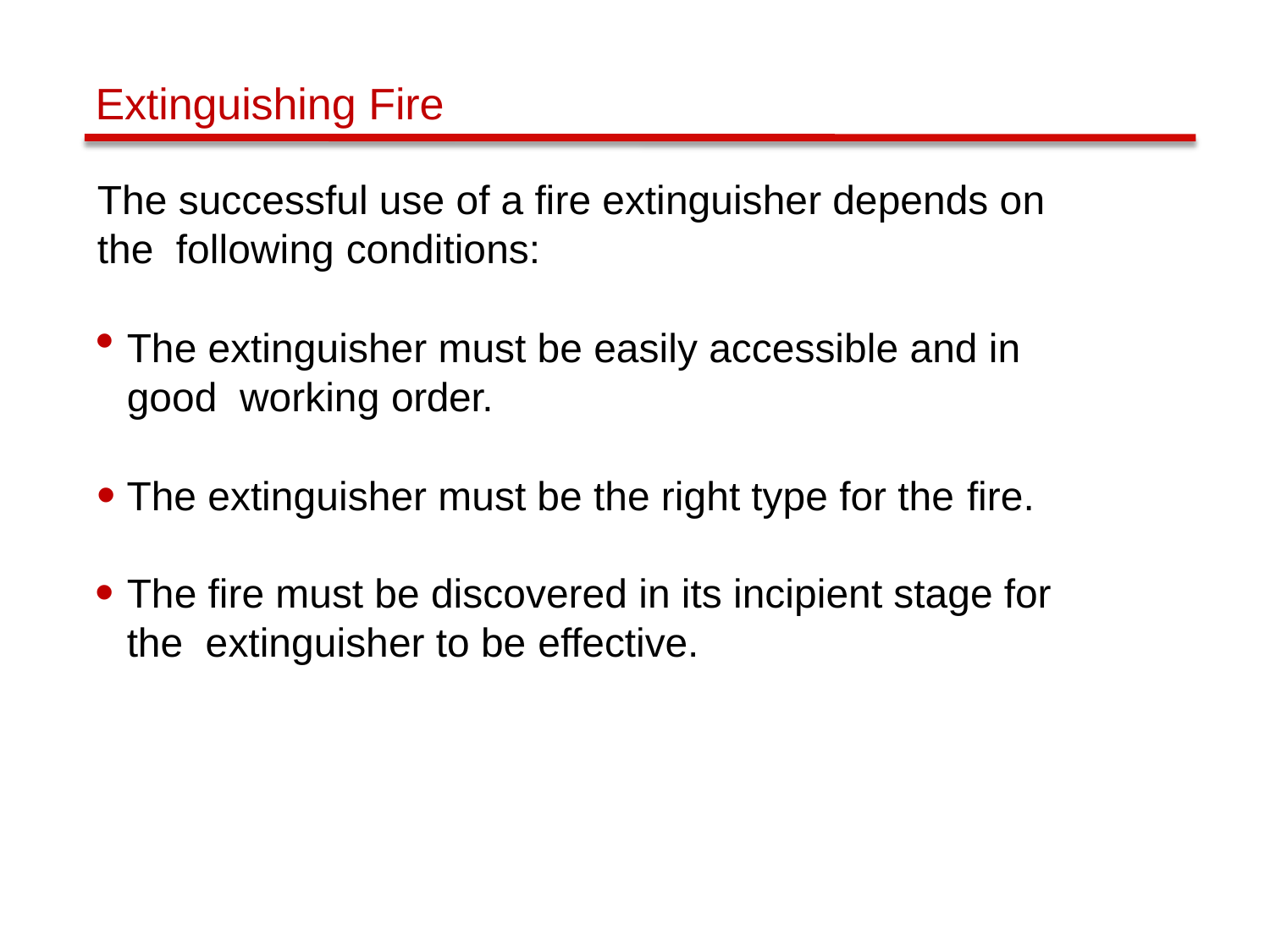

# Extinguishing Fire

The successful use of a fire extinguisher depends on the  following conditions:

The extinguisher must be easily accessible and in good  working order.

The extinguisher must be the right type for the fire.
The fire must be discovered in its incipient stage for the  extinguisher to be effective.